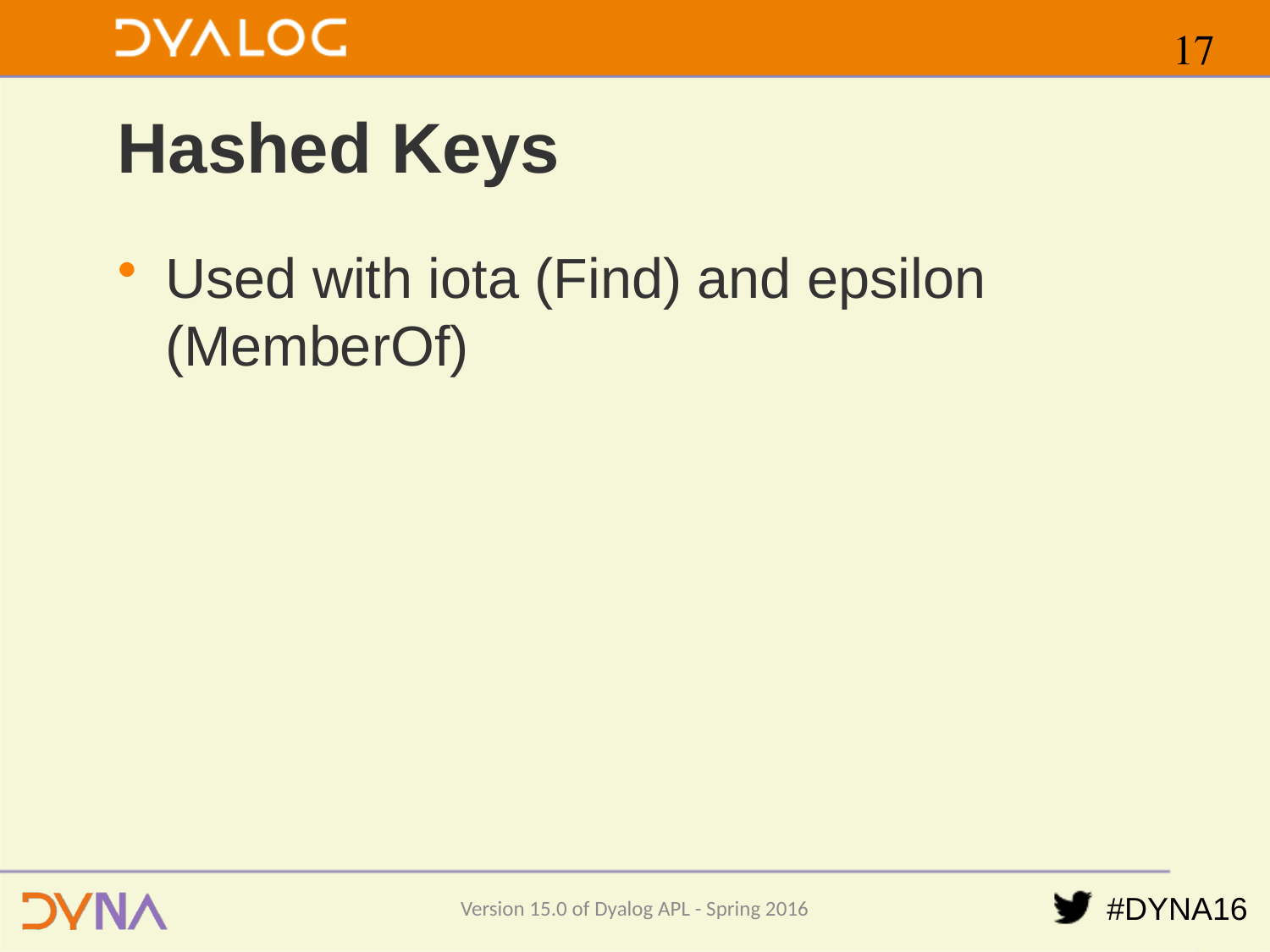

17
# Hashed Keys
Used with iota (Find) and epsilon (MemberOf)
Version 15.0 of Dyalog APL - Spring 2016